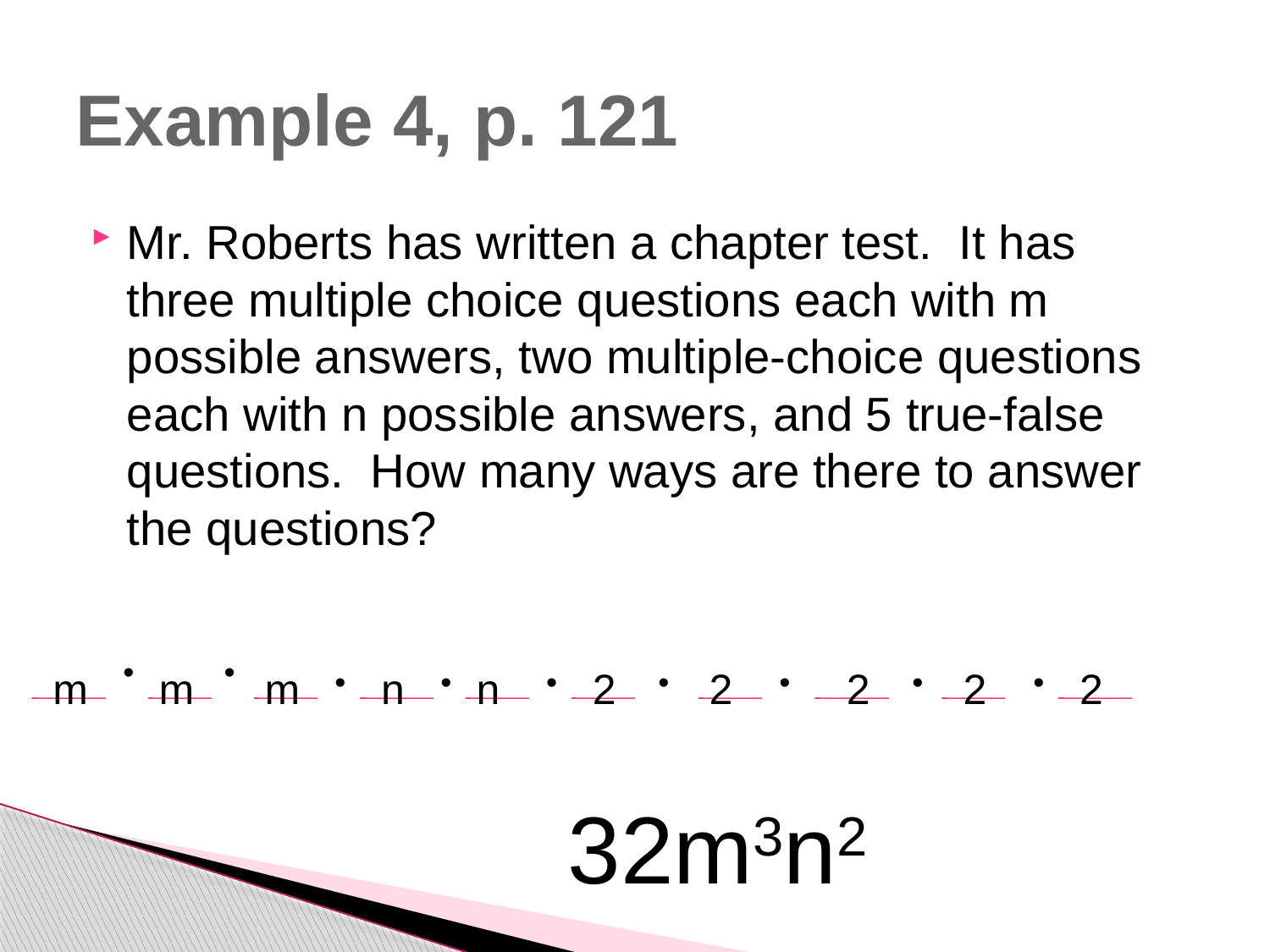

# Example 4, p. 121
Mr. Roberts has written a chapter test.  It has three multiple choice questions each with m possible answers, two multiple-choice questions each with n possible answers, and 5 true-false questions.  How many ways are there to answer the questions?
•
•
m
m
m
•
n
•
n
•
2
•
2
•
2
•
2
•
2
32m3n2